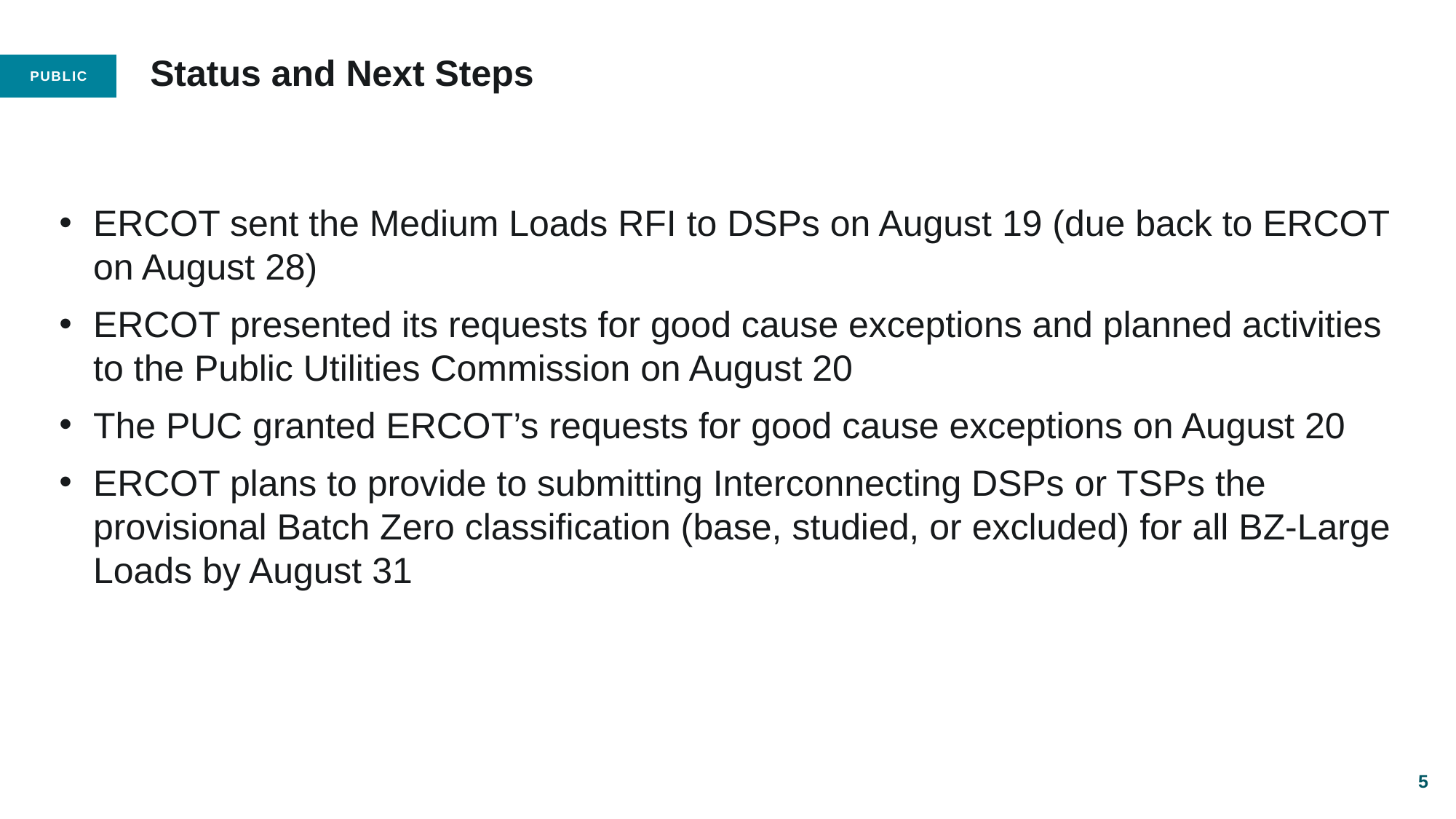

# Status and Next Steps
ERCOT sent the Medium Loads RFI to DSPs on August 19 (due back to ERCOT on August 28)
ERCOT presented its requests for good cause exceptions and planned activities to the Public Utilities Commission on August 20
The PUC granted ERCOT’s requests for good cause exceptions on August 20
ERCOT plans to provide to submitting Interconnecting DSPs or TSPs the provisional Batch Zero classification (base, studied, or excluded) for all BZ-Large Loads by August 31
5